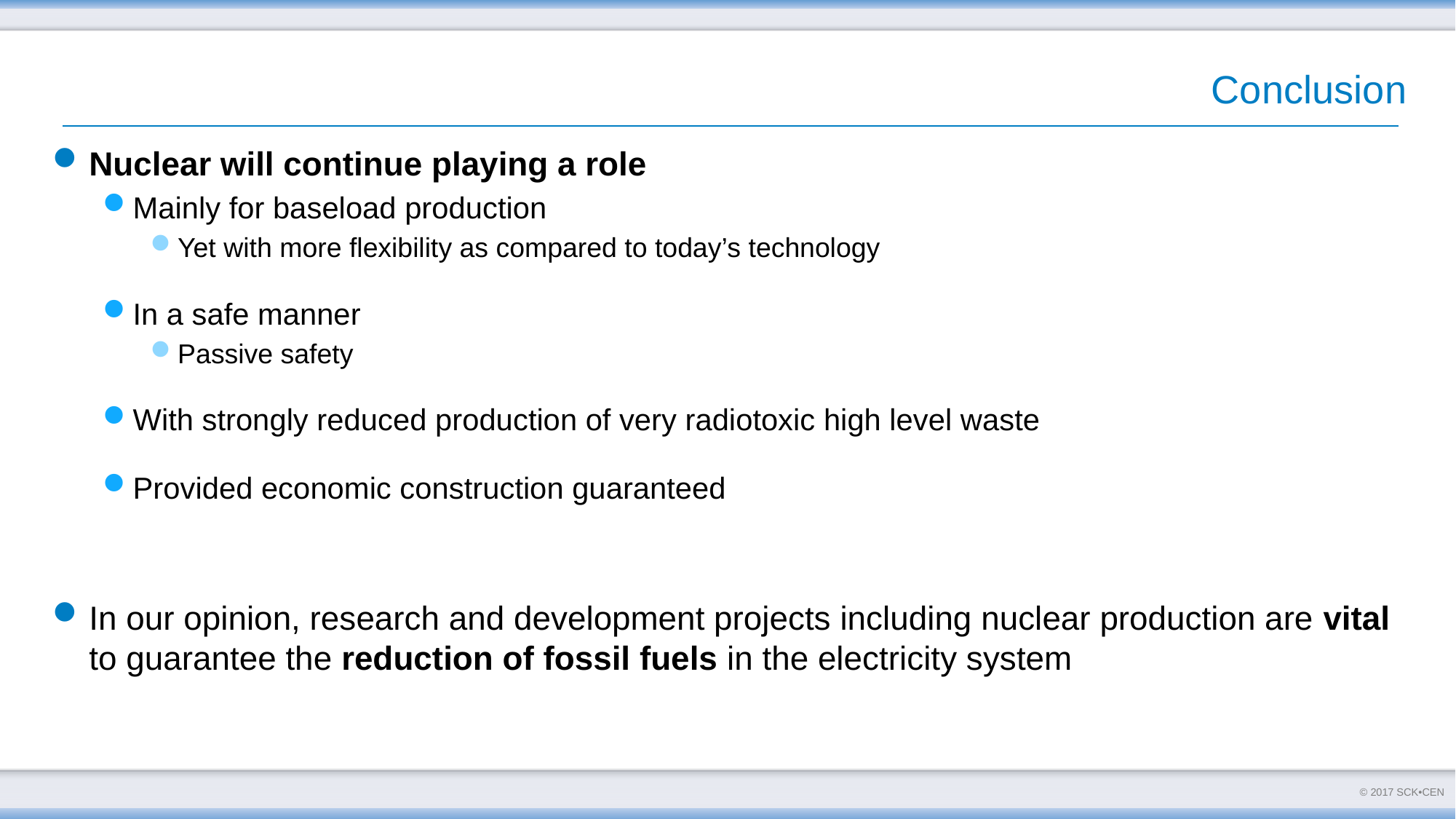

# Conclusion
Nuclear will continue playing a role
Mainly for baseload production
Yet with more flexibility as compared to today’s technology

In a safe manner
Passive safety

With strongly reduced production of very radiotoxic high level waste

Provided economic construction guaranteed

In our opinion, research and development projects including nuclear production are vital to guarantee the reduction of fossil fuels in the electricity system